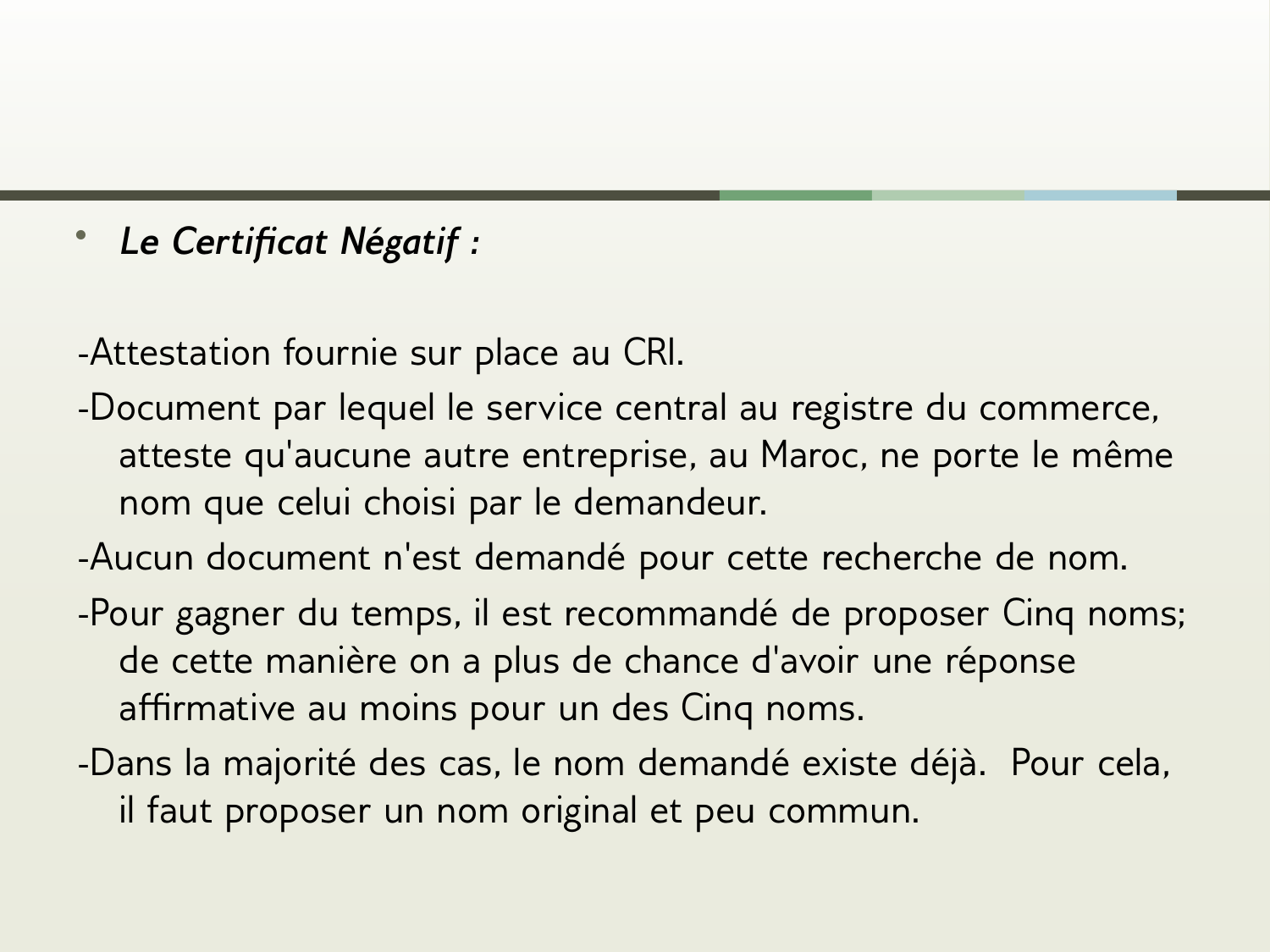

#
Le Certificat Négatif :

-Attestation fournie sur place au CRI.
-Document par lequel le service central au registre du commerce, atteste qu'aucune autre entreprise, au Maroc, ne porte le même nom que celui choisi par le demandeur.
-Aucun document n'est demandé pour cette recherche de nom.
-Pour gagner du temps, il est recommandé de proposer Cinq noms; de cette manière on a plus de chance d'avoir une réponse affirmative au moins pour un des Cinq noms.
-Dans la majorité des cas, le nom demandé existe déjà.  Pour cela, il faut proposer un nom original et peu commun.